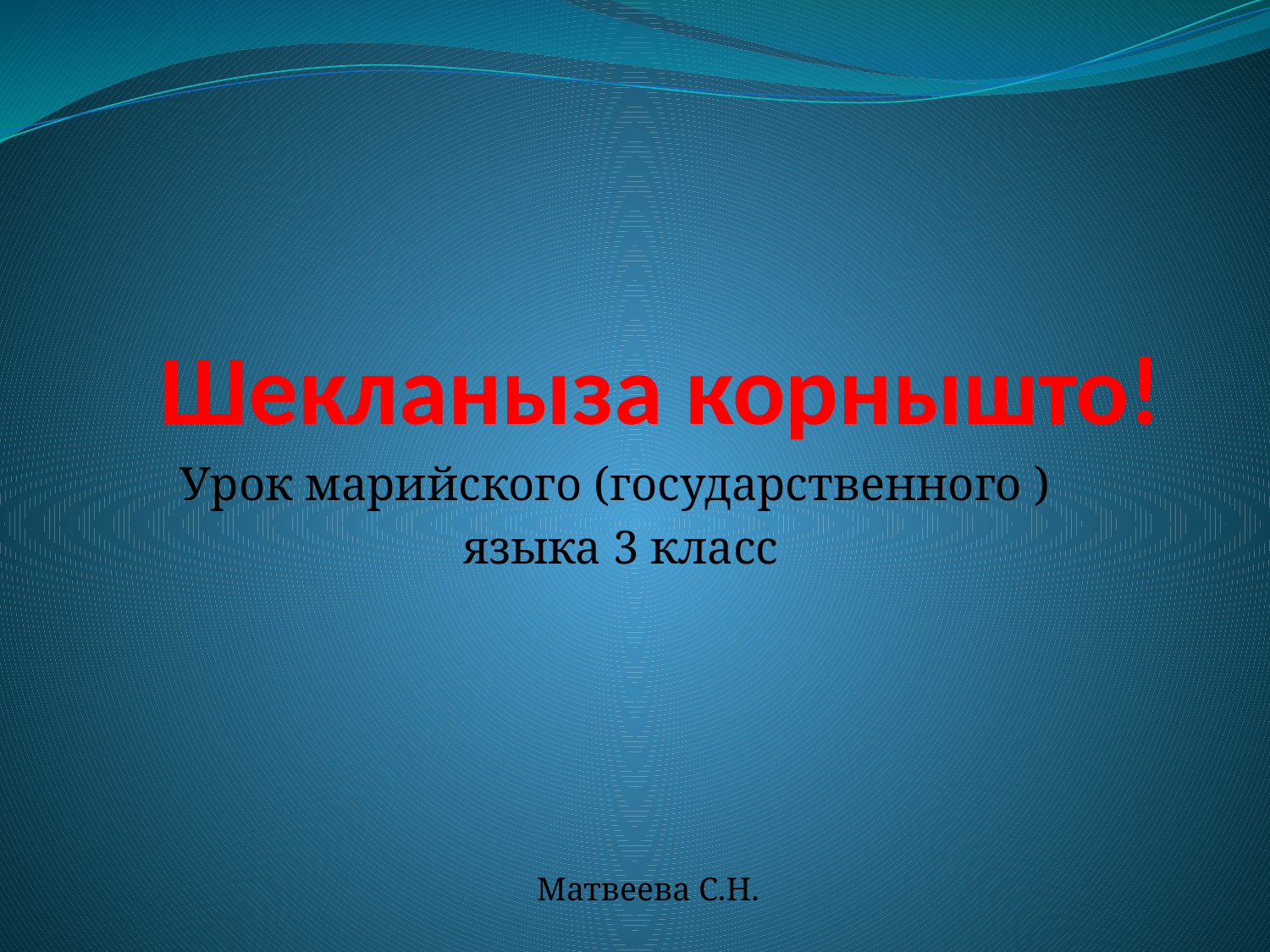

# Шекланыза корнышто!
Урок марийского (государственного )
 языка 3 класс
 Матвеева С.Н.